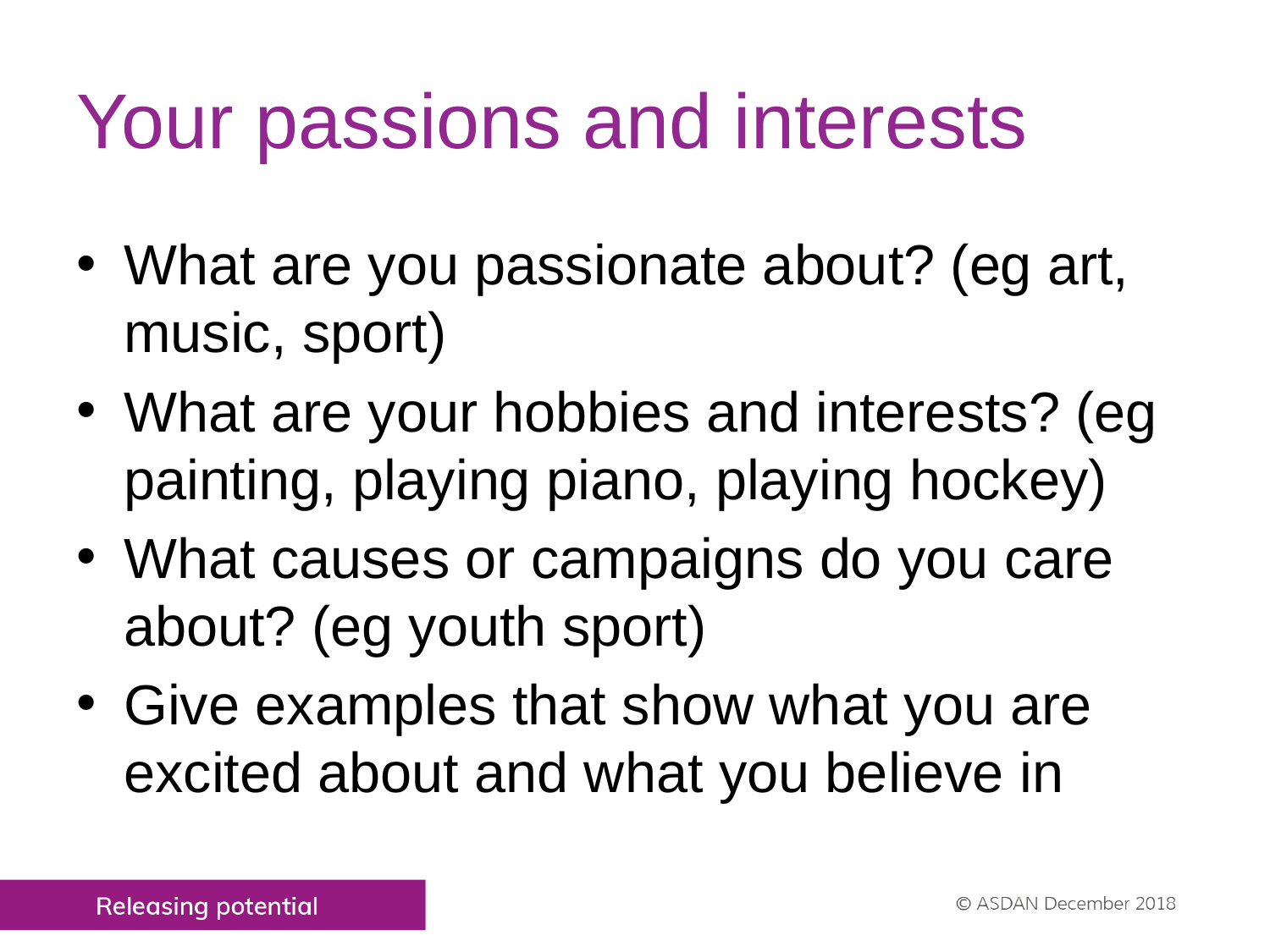

# Your passions and interests
What are you passionate about? (eg art, music, sport)
What are your hobbies and interests? (eg painting, playing piano, playing hockey)
What causes or campaigns do you care about? (eg youth sport)
Give examples that show what you are excited about and what you believe in